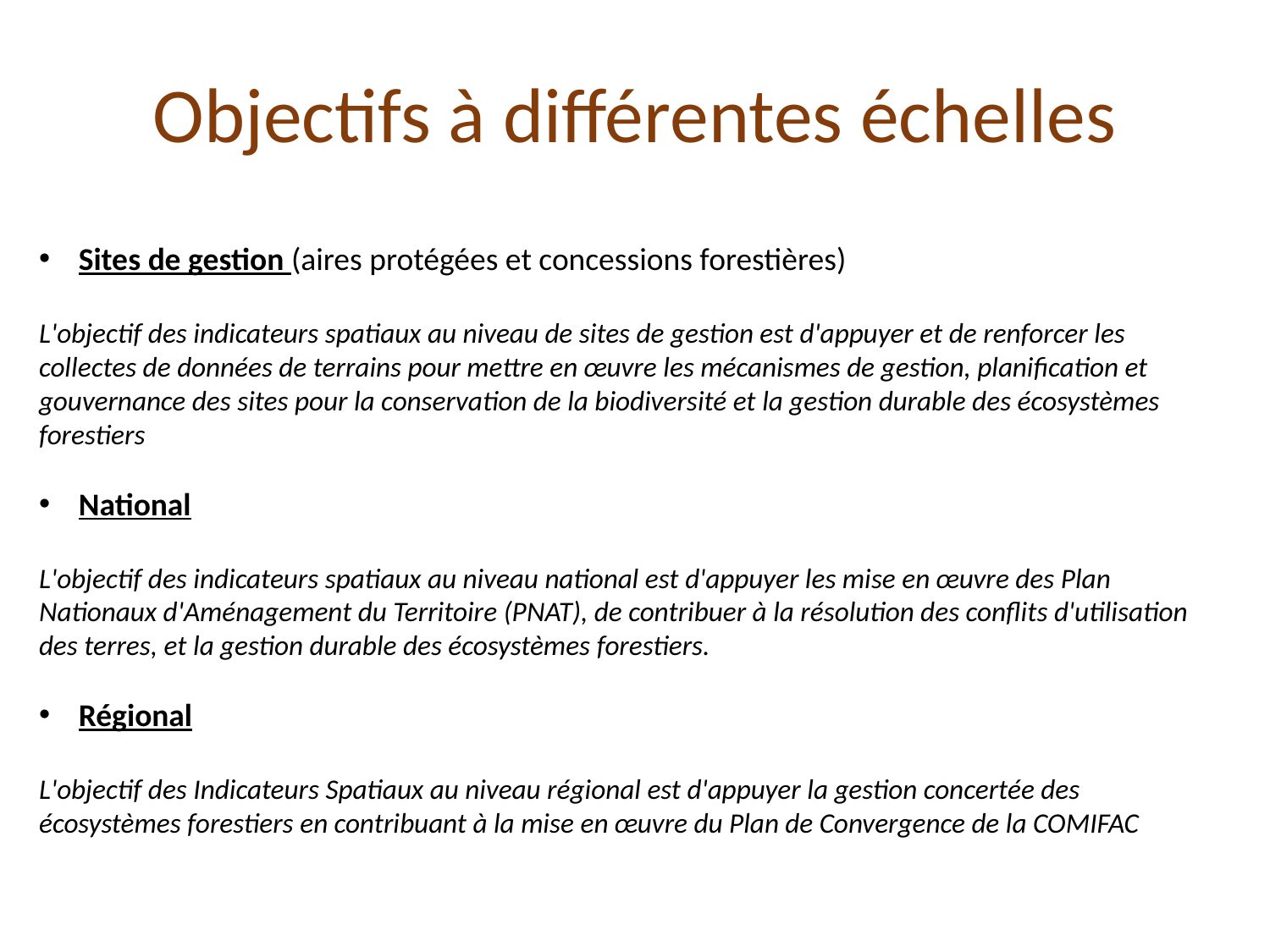

# Objectifs à différentes échelles
Sites de gestion (aires protégées et concessions forestières)

L'objectif des indicateurs spatiaux au niveau de sites de gestion est d'appuyer et de renforcer les collectes de données de terrains pour mettre en œuvre les mécanismes de gestion, planification et gouvernance des sites pour la conservation de la biodiversité et la gestion durable des écosystèmes forestiers

National

L'objectif des indicateurs spatiaux au niveau national est d'appuyer les mise en œuvre des Plan Nationaux d'Aménagement du Territoire (PNAT), de contribuer à la résolution des conflits d'utilisation des terres, et la gestion durable des écosystèmes forestiers.

Régional

L'objectif des Indicateurs Spatiaux au niveau régional est d'appuyer la gestion concertée des écosystèmes forestiers en contribuant à la mise en œuvre du Plan de Convergence de la COMIFAC